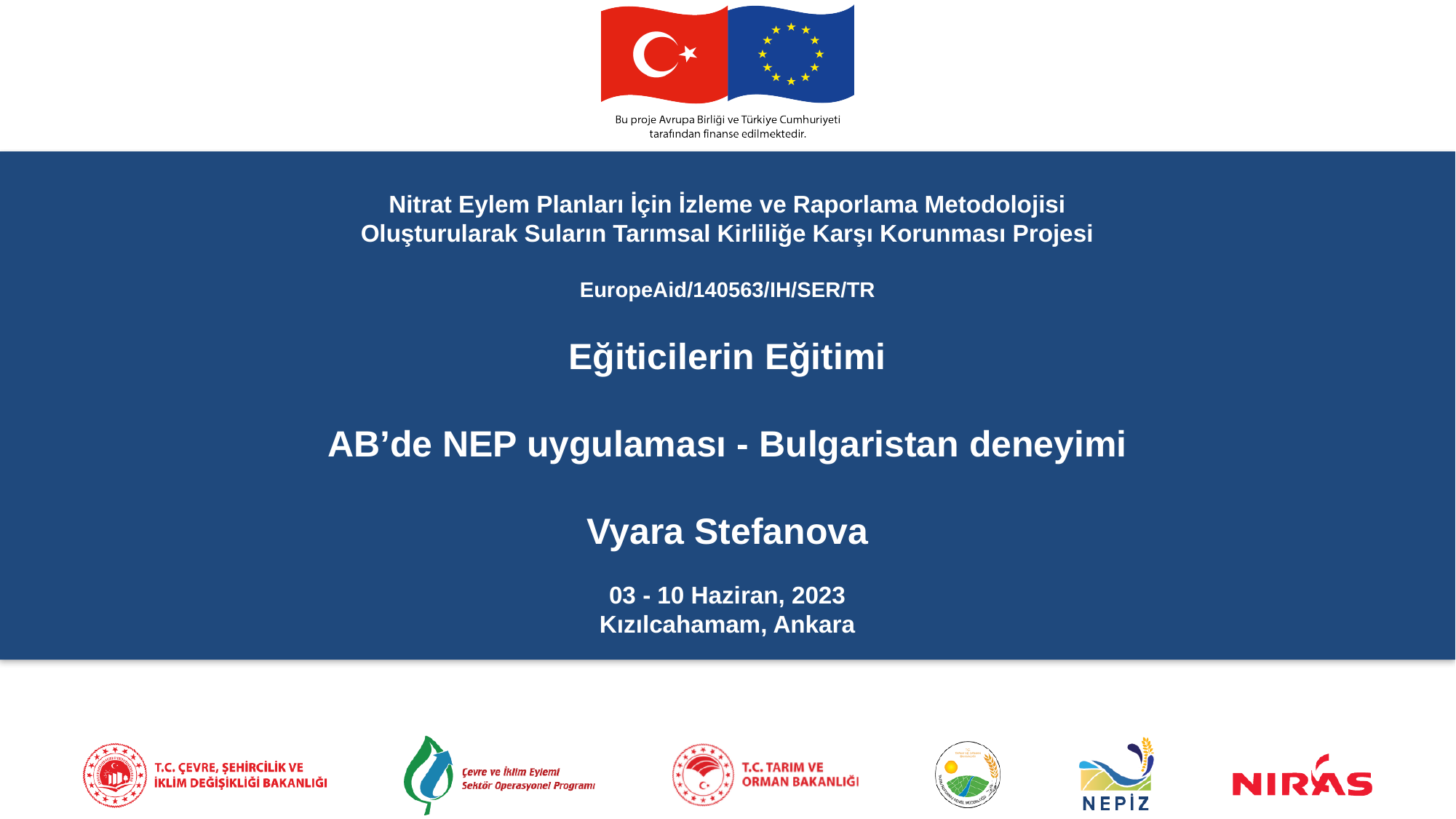

Nitrat Eylem Planları İçin İzleme ve Raporlama Metodolojisi Oluşturularak Suların Tarımsal Kirliliğe Karşı Korunması Projesi

EuropeAid/140563/IH/SER/TR

Eğiticilerin Eğitimi
AB’de NEP uygulaması - Bulgaristan deneyimi
Vyara Stefanova
03 - 10 Haziran, 2023
Kızılcahamam, Ankara